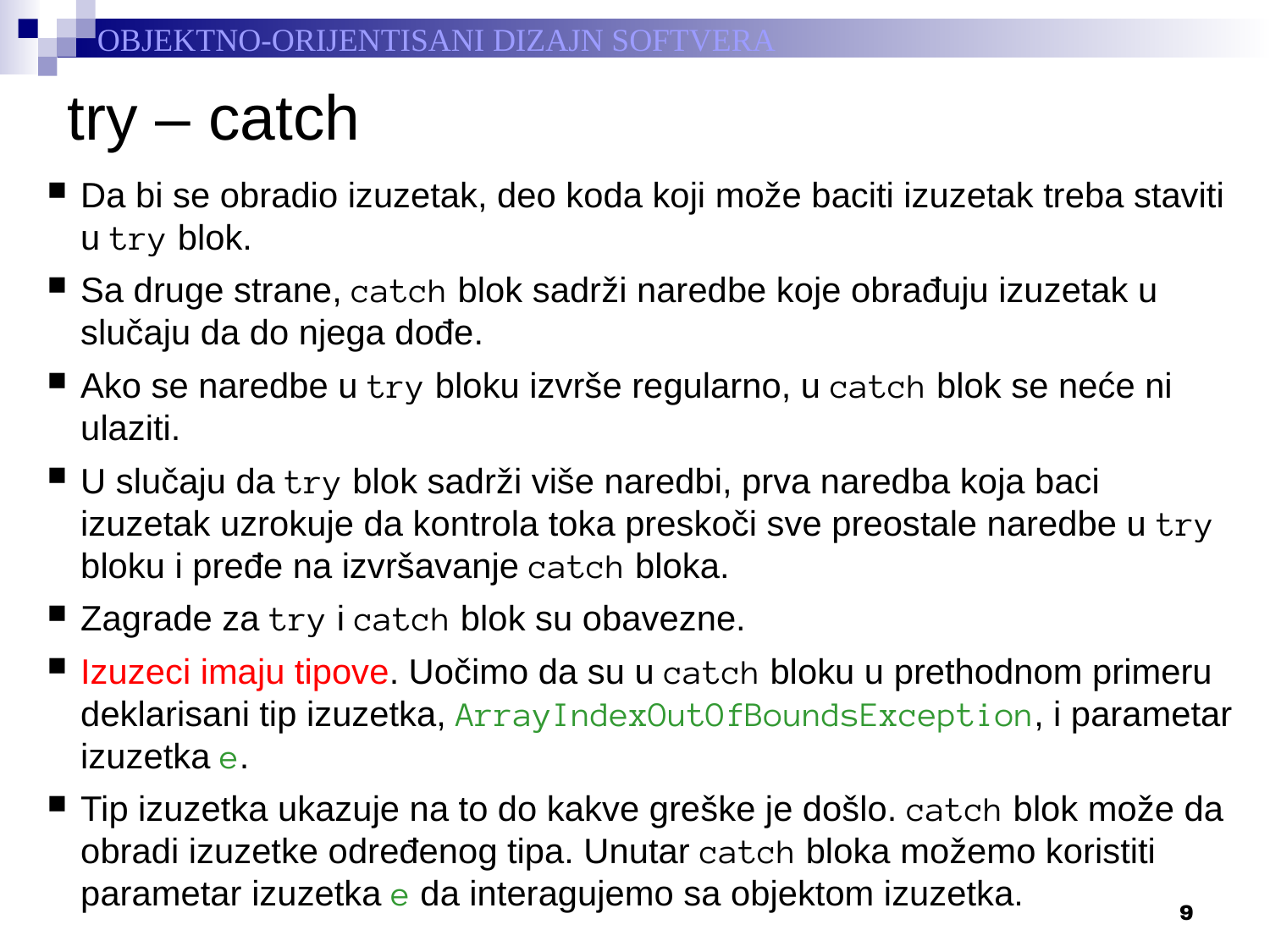

# try – catch
Da bi se obradio izuzetak, deo koda koji može baciti izuzetak treba staviti u try blok.
Sa druge strane, catch blok sadrži naredbe koje obrađuju izuzetak u slučaju da do njega dođe.
Ako se naredbe u try bloku izvrše regularno, u catch blok se neće ni ulaziti.
U slučaju da try blok sadrži više naredbi, prva naredba koja baci izuzetak uzrokuje da kontrola toka preskoči sve preostale naredbe u try bloku i pređe na izvršavanje catch bloka.
Zagrade za try i catch blok su obavezne.
Izuzeci imaju tipove. Uočimo da su u catch bloku u prethodnom primeru deklarisani tip izuzetka, ArrayIndexOutOfBoundsException, i parametar izuzetka e.
Tip izuzetka ukazuje na to do kakve greške je došlo. catch blok može da obradi izuzetke određenog tipa. Unutar catch bloka možemo koristiti parametar izuzetka e da interagujemo sa objektom izuzetka.
9